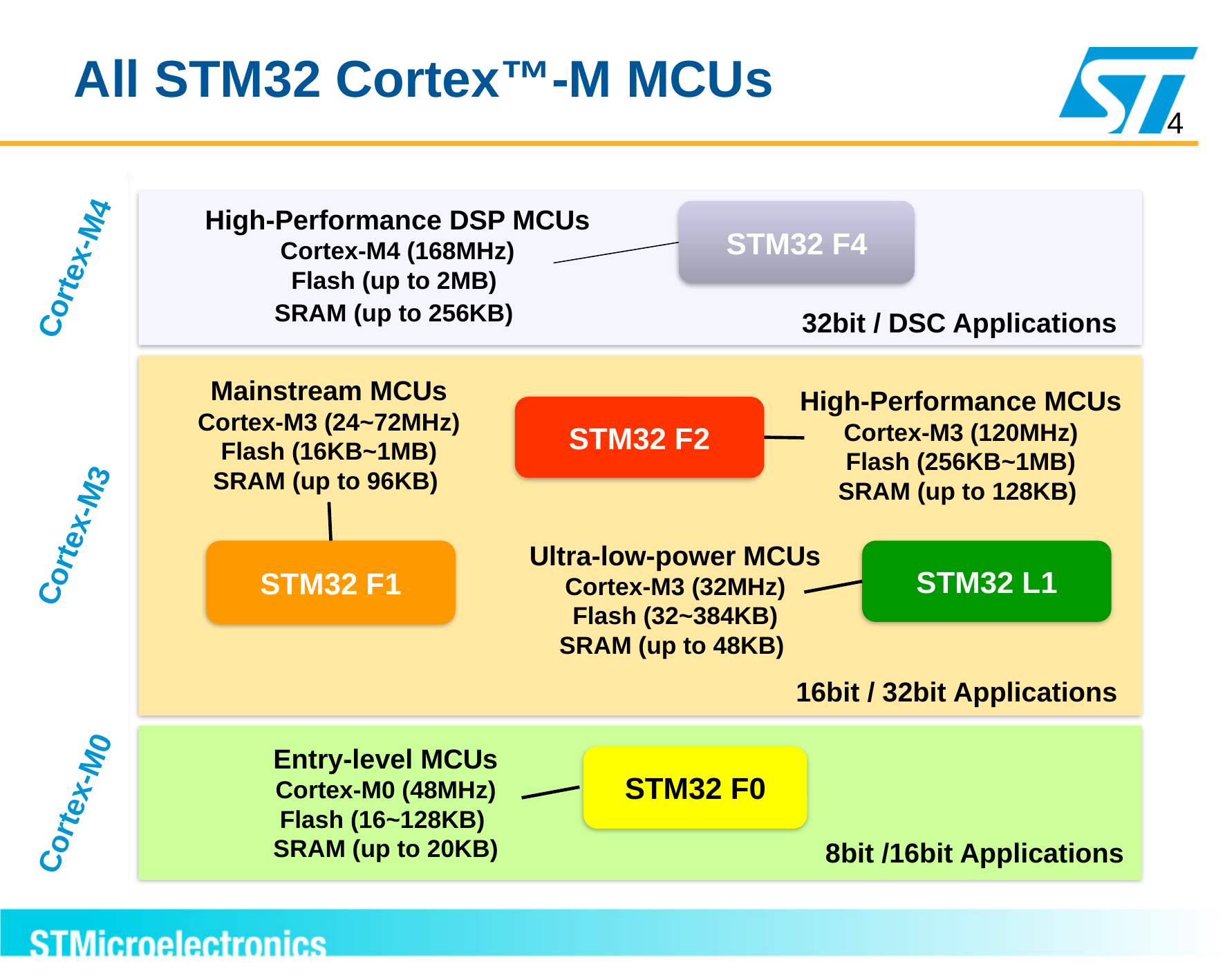

# All STM32 Cortex™-M MCUs
4

High-Performance DSP MCUs
Cortex-M4 (168MHz)
Flash (up to 2MB)
SRAM (up to 256KB)
STM32 F4

Cortex-M4
32bit / DSC Applications

Mainstream MCUs
Cortex-M3 (24~72MHz)
Flash (16KB~1MB)
SRAM (up to 96KB)
High-Performance MCUs
Cortex-M3 (120MHz)
Flash (256KB~1MB)
SRAM (up to 128KB)
STM32 F2
Cortex-M3
Ultra-low-power MCUs
Cortex-M3 (32MHz)
Flash (32~384KB)
SRAM (up to 48KB)
STM32 L1
STM32 F1
16bit / 32bit Applications

Entry-level MCUs
Cortex-M0 (48MHz)
Flash (16~128KB)
SRAM (up to 20KB)
STM32 F0
Cortex-M0
8bit /16bit Applications